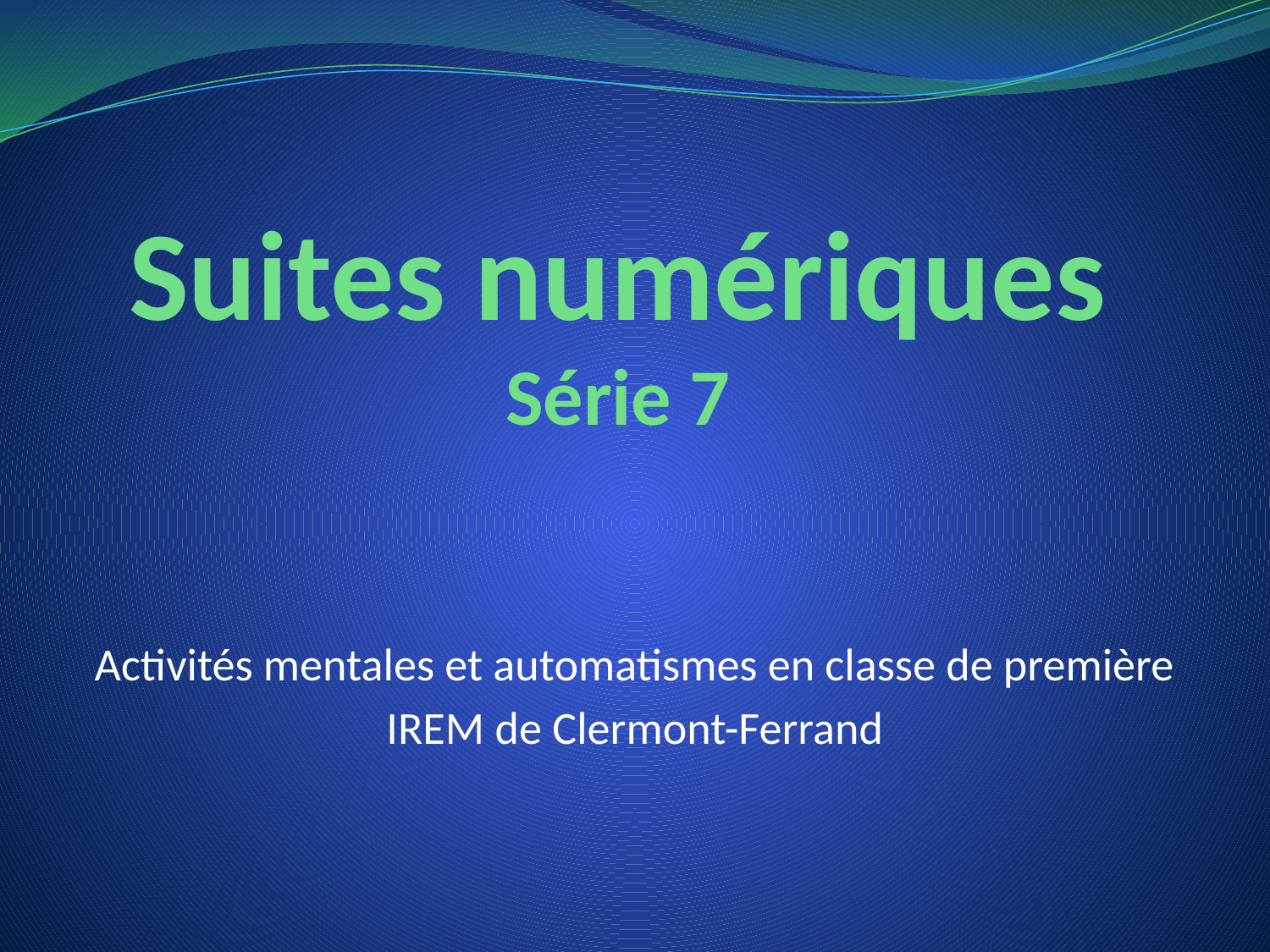

# Suites numériques Série 7
Activités mentales et automatismes en classe de première
IREM de Clermont-Ferrand